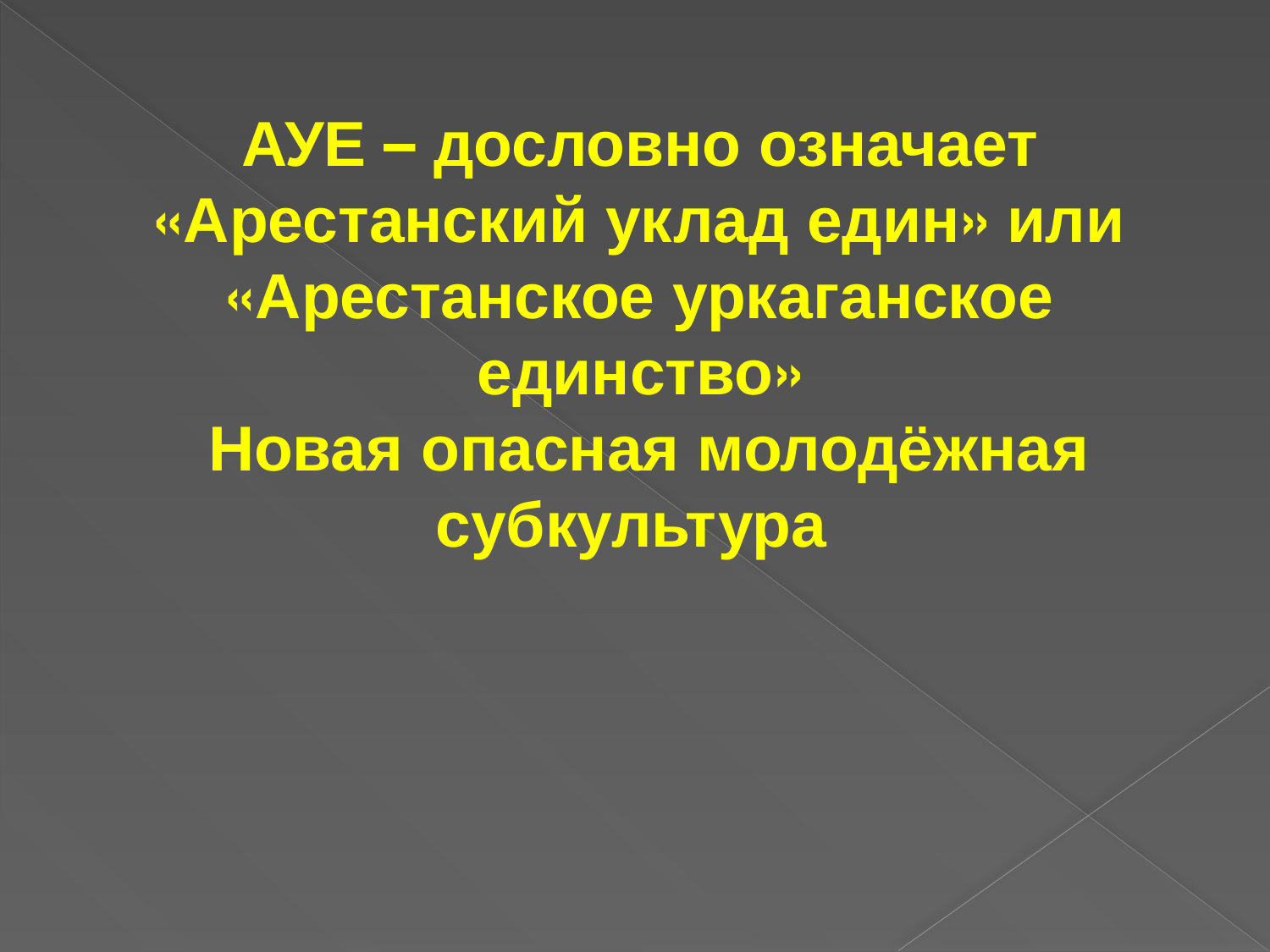

АУЕ – дословно означает «Арестанский уклад един» или «Арестанское уркаганское единство»
 Новая опасная молодёжная субкультура